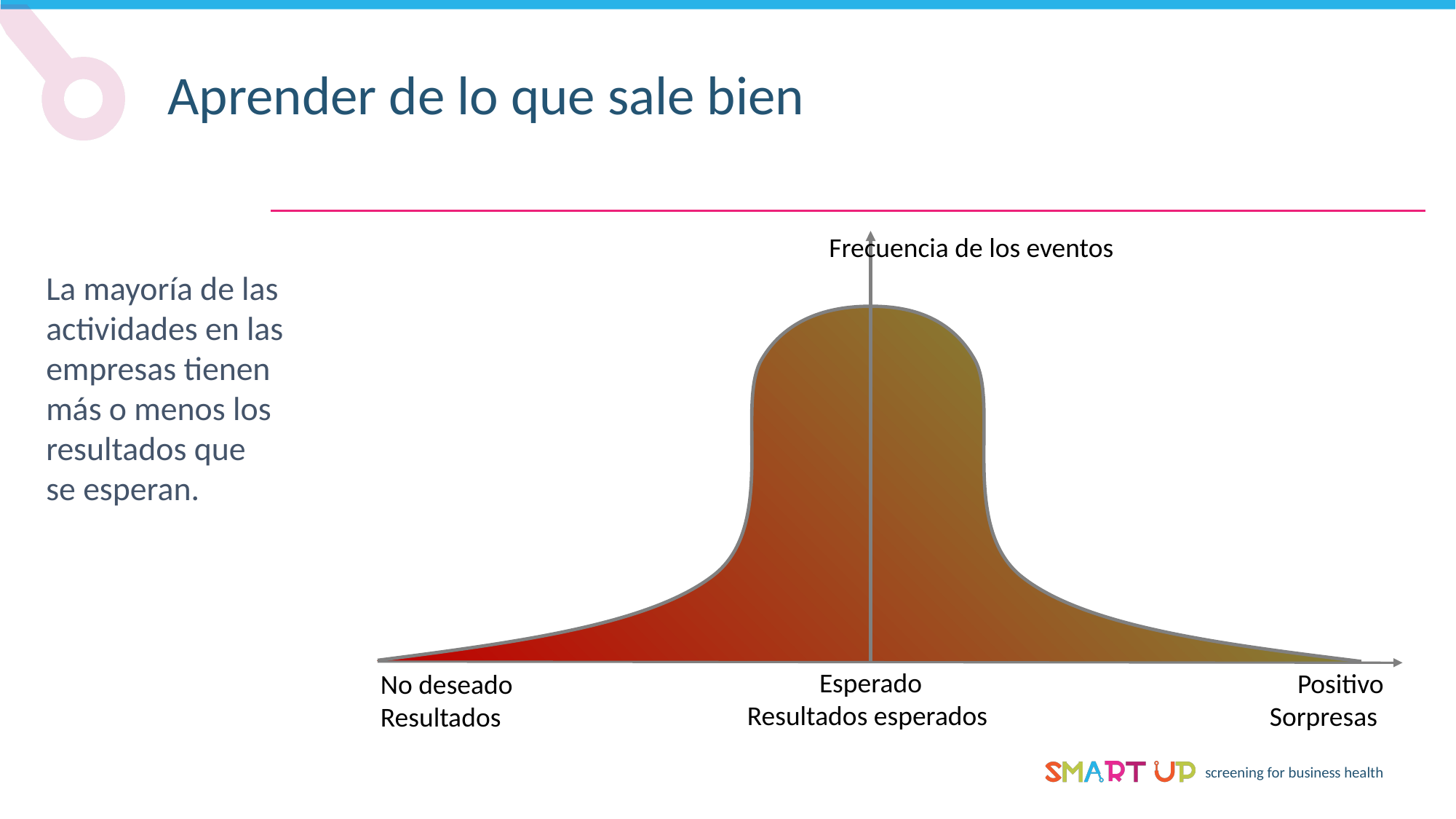

Aprender de lo que sale bien
Frecuencia de los eventos
La mayoría de las actividades en las empresas tienen más o menos los resultados que
se esperan.

Esperado
Resultados esperados
Positivo
Sorpresas
No deseado
Resultados